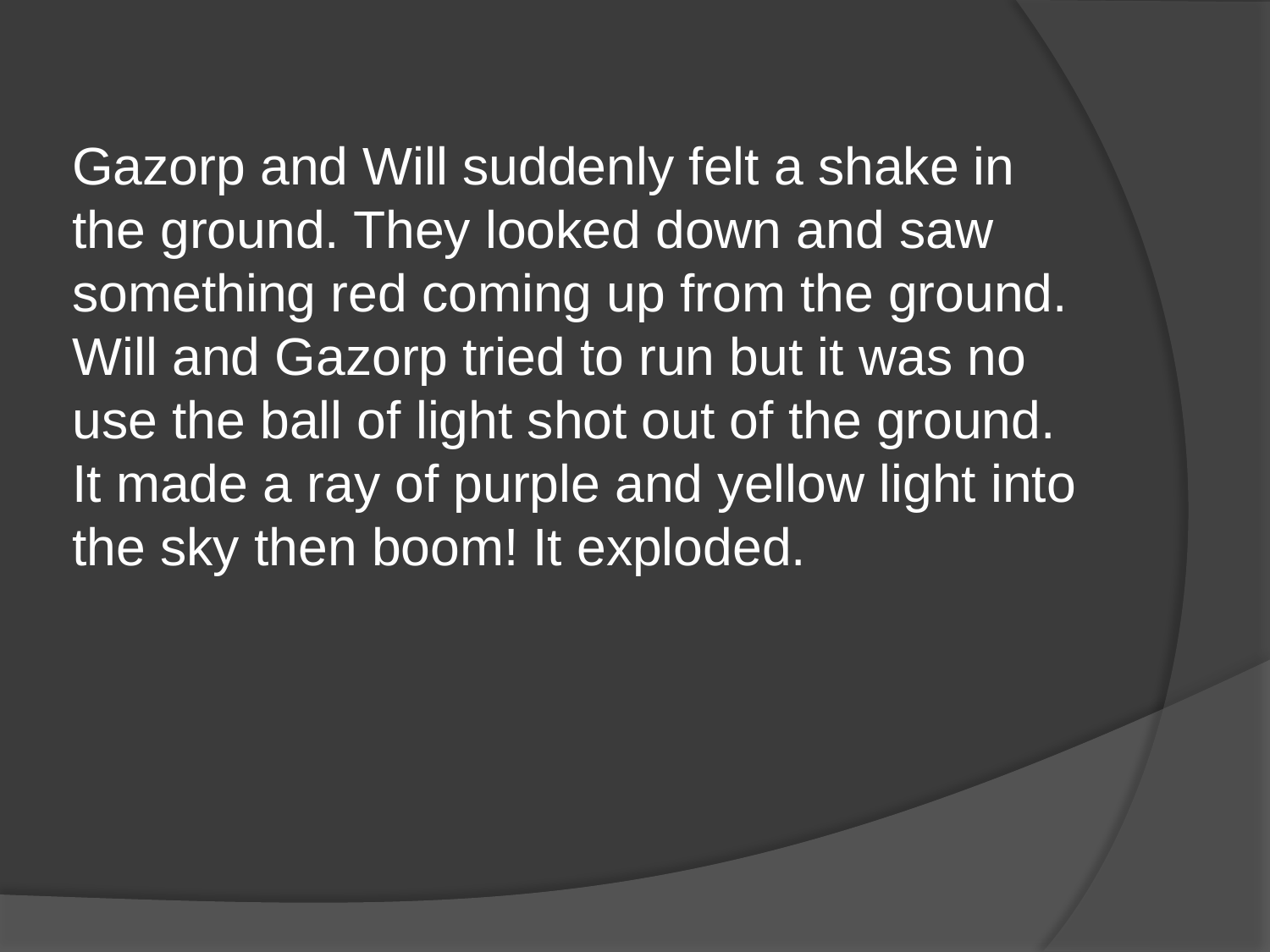

Gazorp and Will suddenly felt a shake in the ground. They looked down and saw something red coming up from the ground. Will and Gazorp tried to run but it was no use the ball of light shot out of the ground. It made a ray of purple and yellow light into the sky then boom! It exploded.